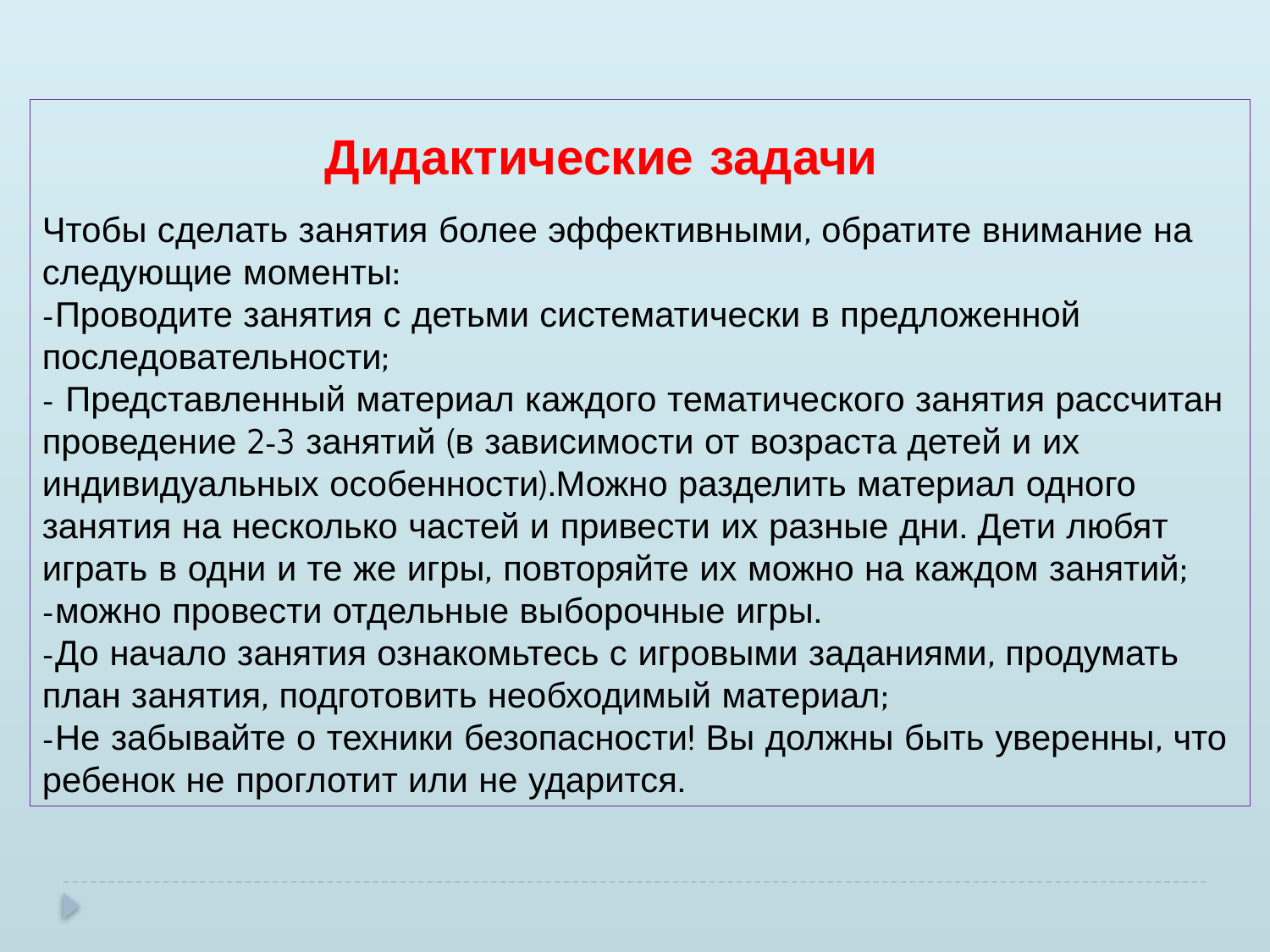

Чтобы сделать занятия более эффективными, обратите внимание на следующие моменты:
-Проводите занятия с детьми систематически в предложенной последовательности;
- Представленный материал каждого тематического занятия рассчитан проведение 2-3 занятий (в зависимости от возраста детей и их  индивидуальных особенности).Можно разделить материал одного занятия на несколько частей и привести их разные дни. Дети любят играть в одни и те же игры, повторяйте их можно на каждом занятий;
-можно провести отдельные выборочные игры.
-До начало занятия ознакомьтесь с игровыми заданиями, продумать план занятия, подготовить необходимый материал;
-Не забывайте о техники безопасности! Вы должны быть уверенны, что ребенок не проглотит или не ударится.
 Дидактические задачи